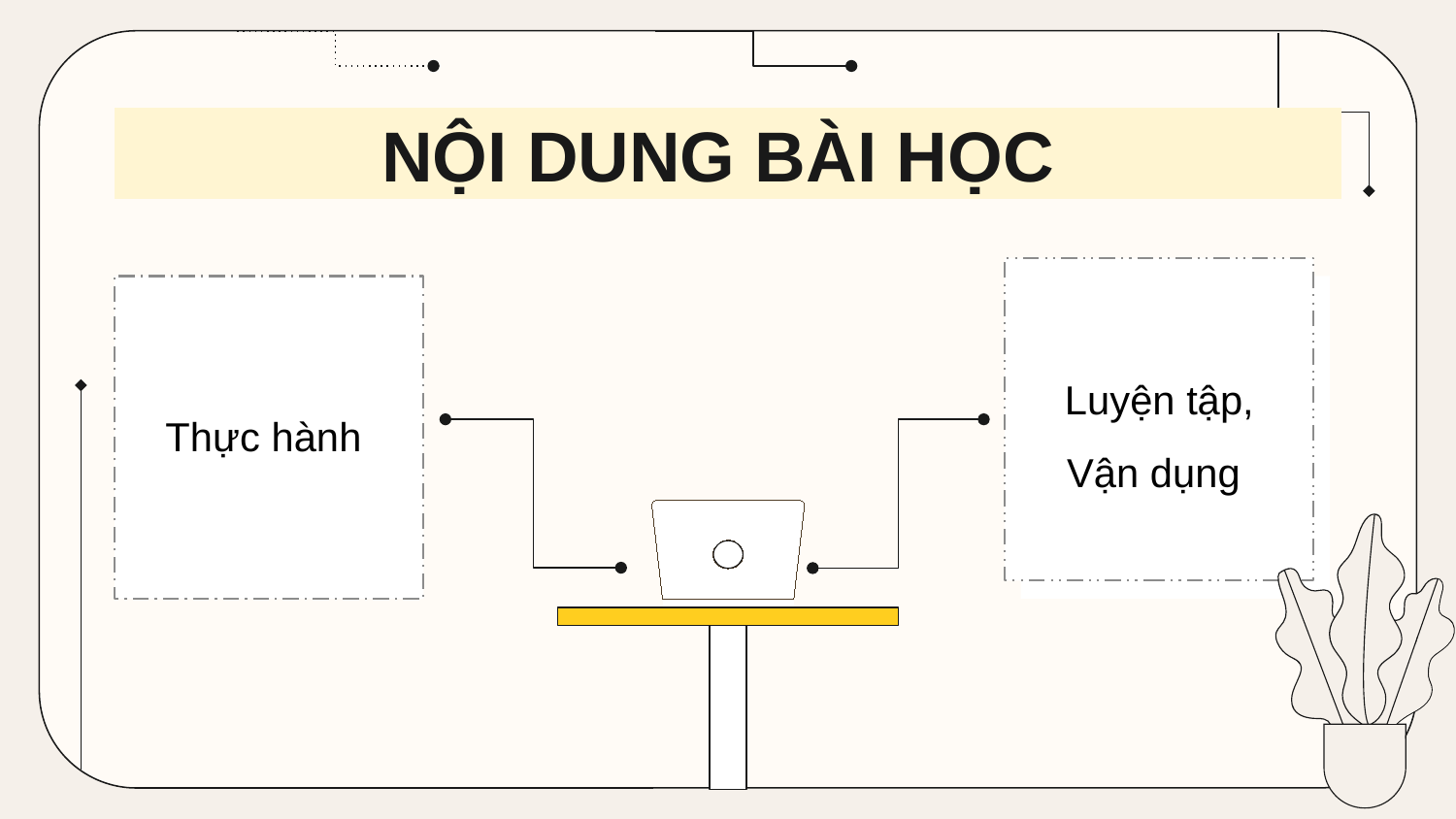

# NỘI DUNG BÀI HỌC

Luyện tập,
Vận dụng

Thực hành